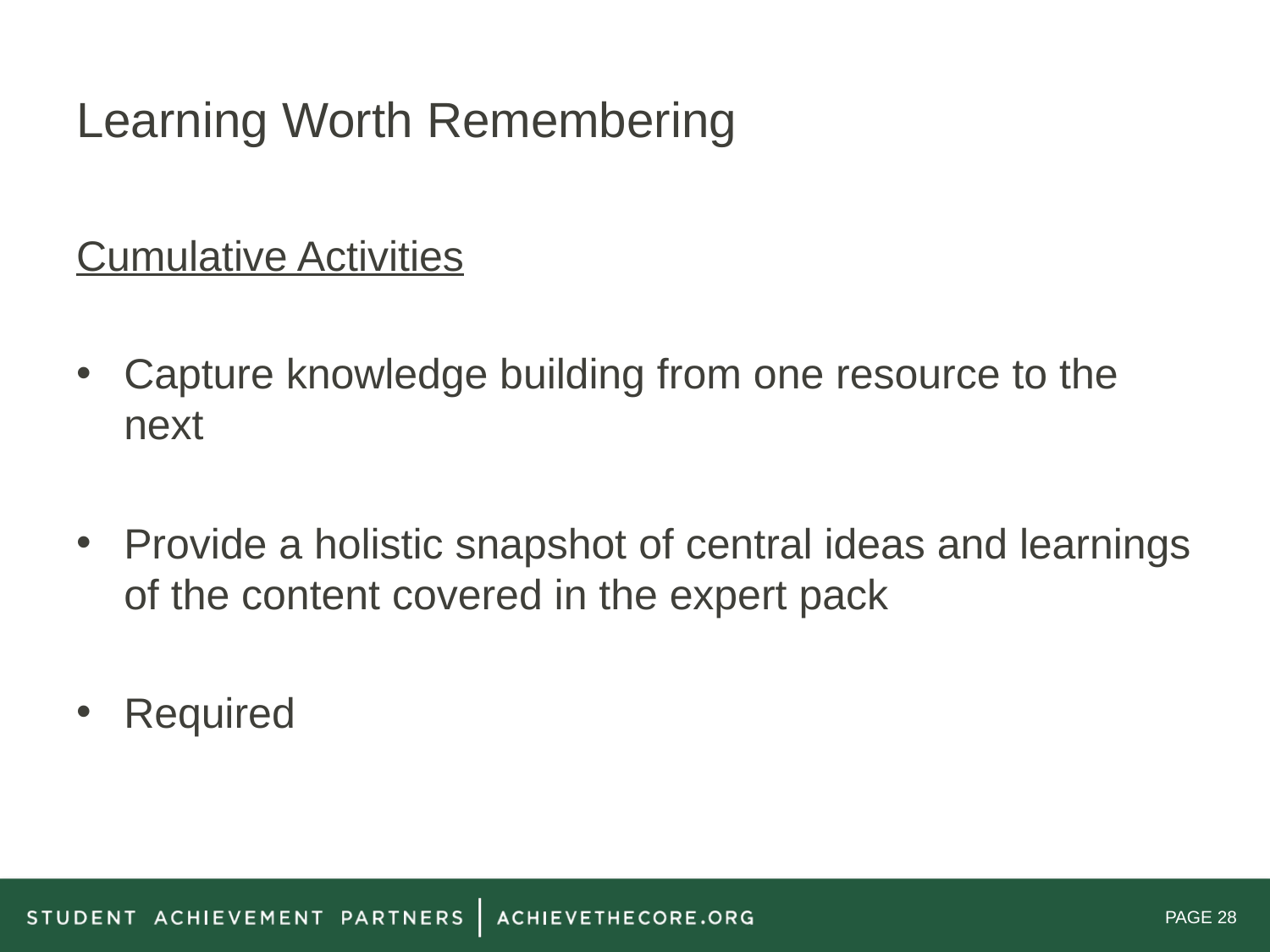

# Learning Worth Remembering
Cumulative Activities

Capture knowledge building from one resource to the next

Provide a holistic snapshot of central ideas and learnings of the content covered in the expert pack

Required